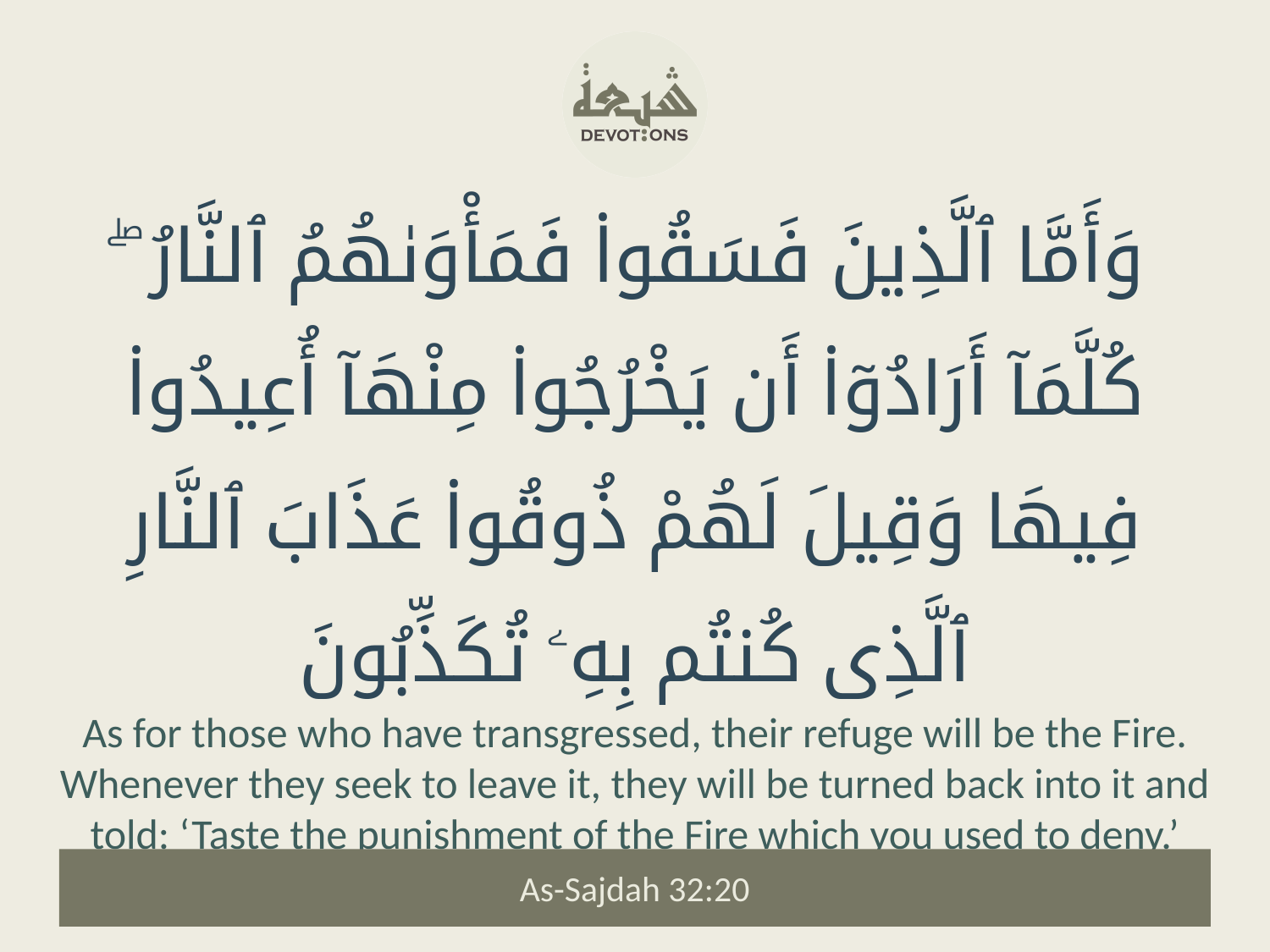

وَأَمَّا ٱلَّذِينَ فَسَقُوا۟ فَمَأْوَىٰهُمُ ٱلنَّارُ ۖ كُلَّمَآ أَرَادُوٓا۟ أَن يَخْرُجُوا۟ مِنْهَآ أُعِيدُوا۟ فِيهَا وَقِيلَ لَهُمْ ذُوقُوا۟ عَذَابَ ٱلنَّارِ ٱلَّذِى كُنتُم بِهِۦ تُكَذِّبُونَ
As for those who have transgressed, their refuge will be the Fire. Whenever they seek to leave it, they will be turned back into it and told: ‘Taste the punishment of the Fire which you used to deny.’
As-Sajdah 32:20